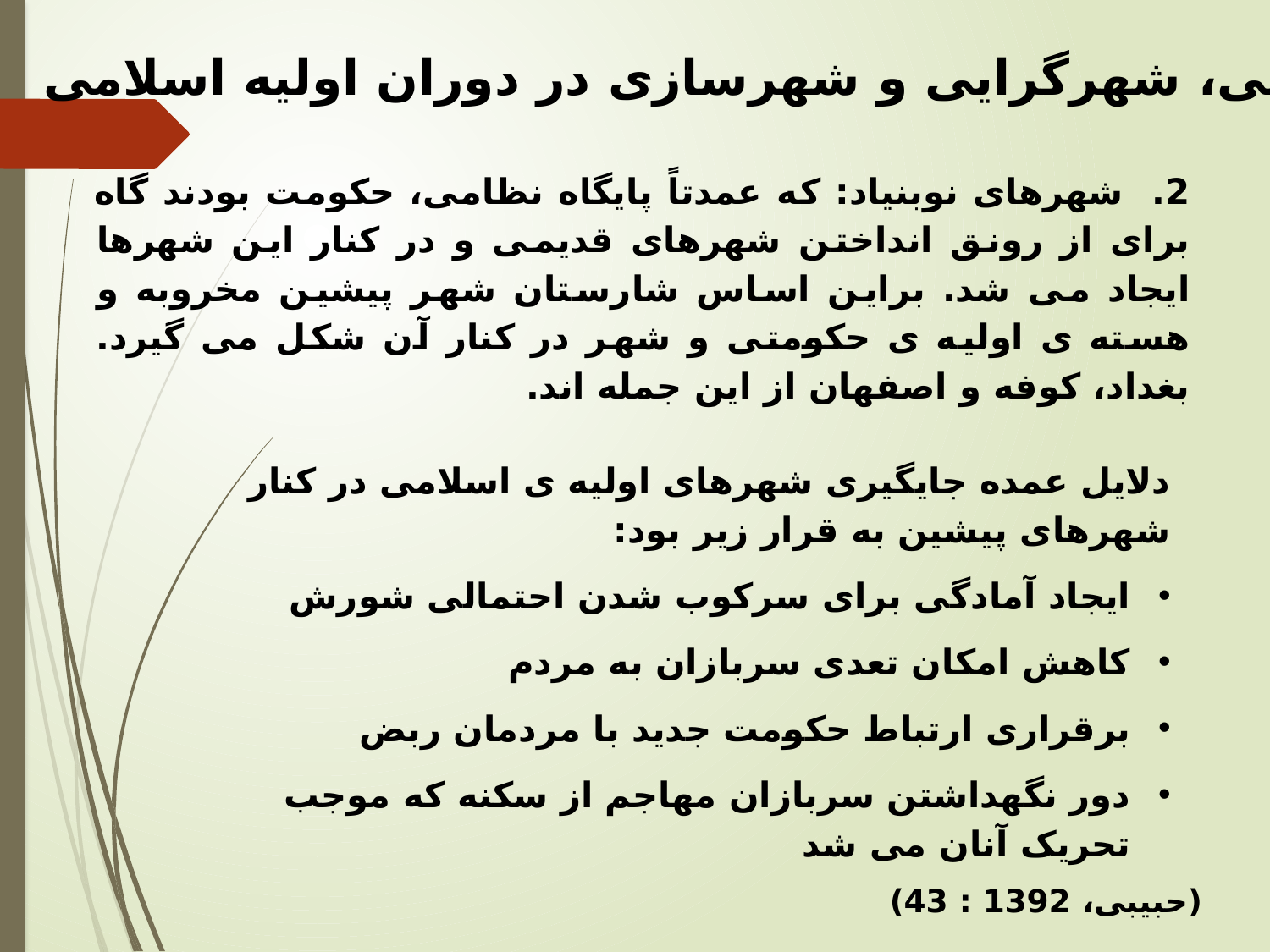

شهرنشینی، شهرگرایی و شهرسازی در دوران اولیه اسلامی
2.  شهرهای نوبنیاد: که عمدتاً پایگاه نظامی، حکومت بودند گاه برای از رونق انداختن شهرهای قدیمی و در کنار این شهرها ایجاد می شد. براین اساس شارستان شهر پیشین مخروبه و هسته ی اولیه ی حکومتی و شهر در کنار آن شکل می گیرد. بغداد، کوفه و اصفهان از این جمله اند.
دلایل عمده جایگیری شهرهای اولیه ی اسلامی در کنار شهرهای پیشین به قرار زیر بود:
ایجاد آمادگی برای سرکوب شدن احتمالی شورش
کاهش امکان تعدی سربازان به مردم
برقراری ارتباط حکومت جدید با مردمان ربض
دور نگهداشتن سربازان مهاجم از سکنه که موجب تحریک آنان می شد
(حبیبی، 1392 : 43)